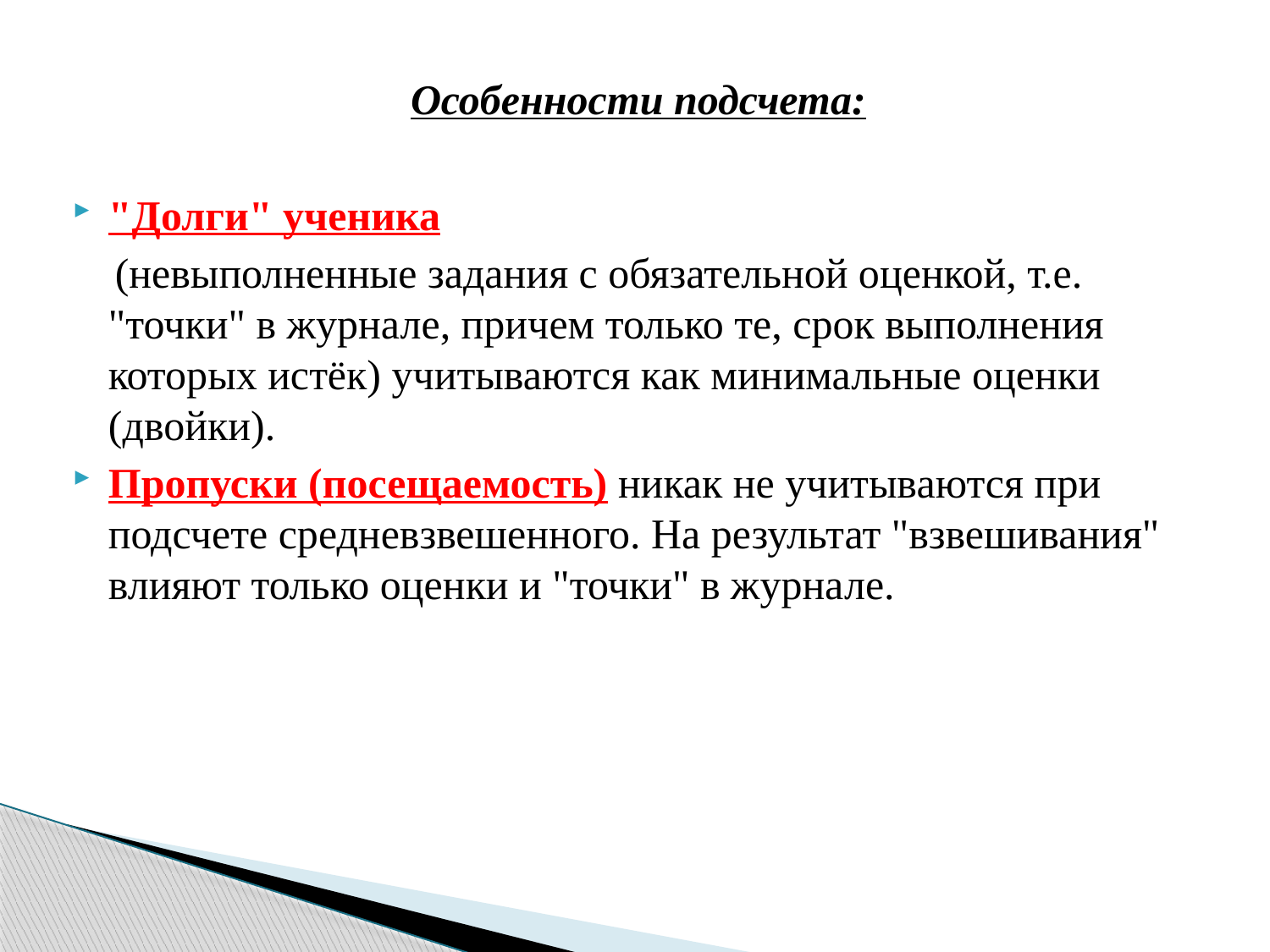

Особенности подсчета:

"Долги" ученика
    (невыполненные задания с обязательной оценкой, т.е. "точки" в журнале, причем только те, срок выполнения которых истёк) учитываются как минимальные оценки (двойки).
Пропуски (посещаемость) никак не учитываются при подсчете средневзвешенного. На результат "взвешивания" влияют только оценки и "точки" в журнале.